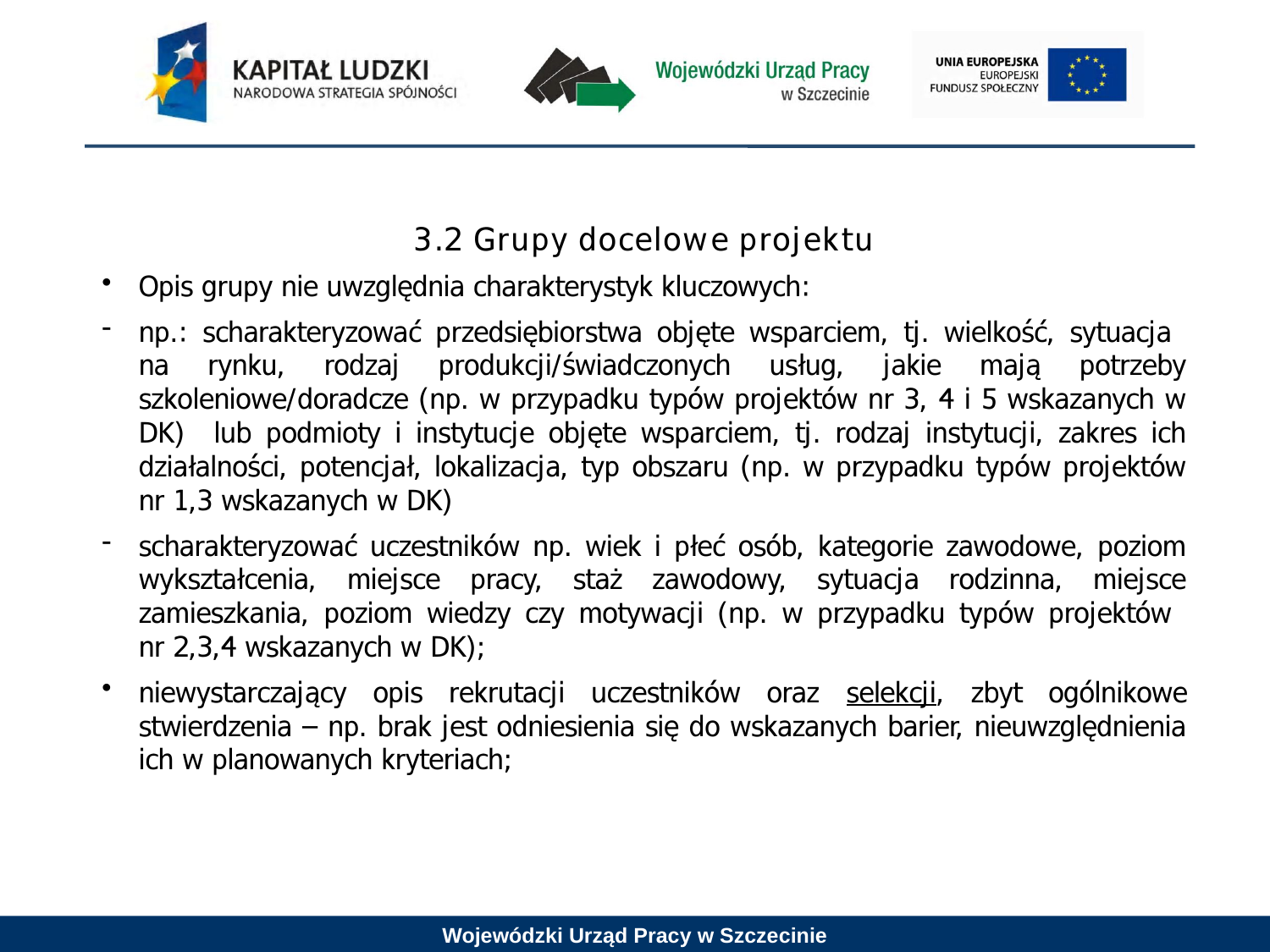

3.2 Grupy docelowe projektu
Opis grupy nie uwzględnia charakterystyk kluczowych:
np.: scharakteryzować przedsiębiorstwa objęte wsparciem, tj. wielkość, sytuacja
na rynku, rodzaj produkcji/świadczonych usług, jakie mają potrzeby szkoleniowe/doradcze (np. w przypadku typów projektów nr 3, 4 i 5 wskazanych w DK)  lub podmioty i instytucje objęte wsparciem, tj. rodzaj instytucji, zakres ich działalności, potencjał, lokalizacja, typ obszaru (np. w przypadku typów projektów nr 1,3 wskazanych w DK)
scharakteryzować uczestników np. wiek i płeć osób, kategorie zawodowe, poziom wykształcenia, miejsce pracy, staż zawodowy, sytuacja rodzinna, miejsce zamieszkania, poziom wiedzy czy motywacji (np. w przypadku typów projektów
nr 2,3,4 wskazanych w DK);
niewystarczający opis rekrutacji uczestników oraz selekcji, zbyt ogólnikowe stwierdzenia – np. brak jest odniesienia się do wskazanych barier, nieuwzględnienia ich w planowanych kryteriach;